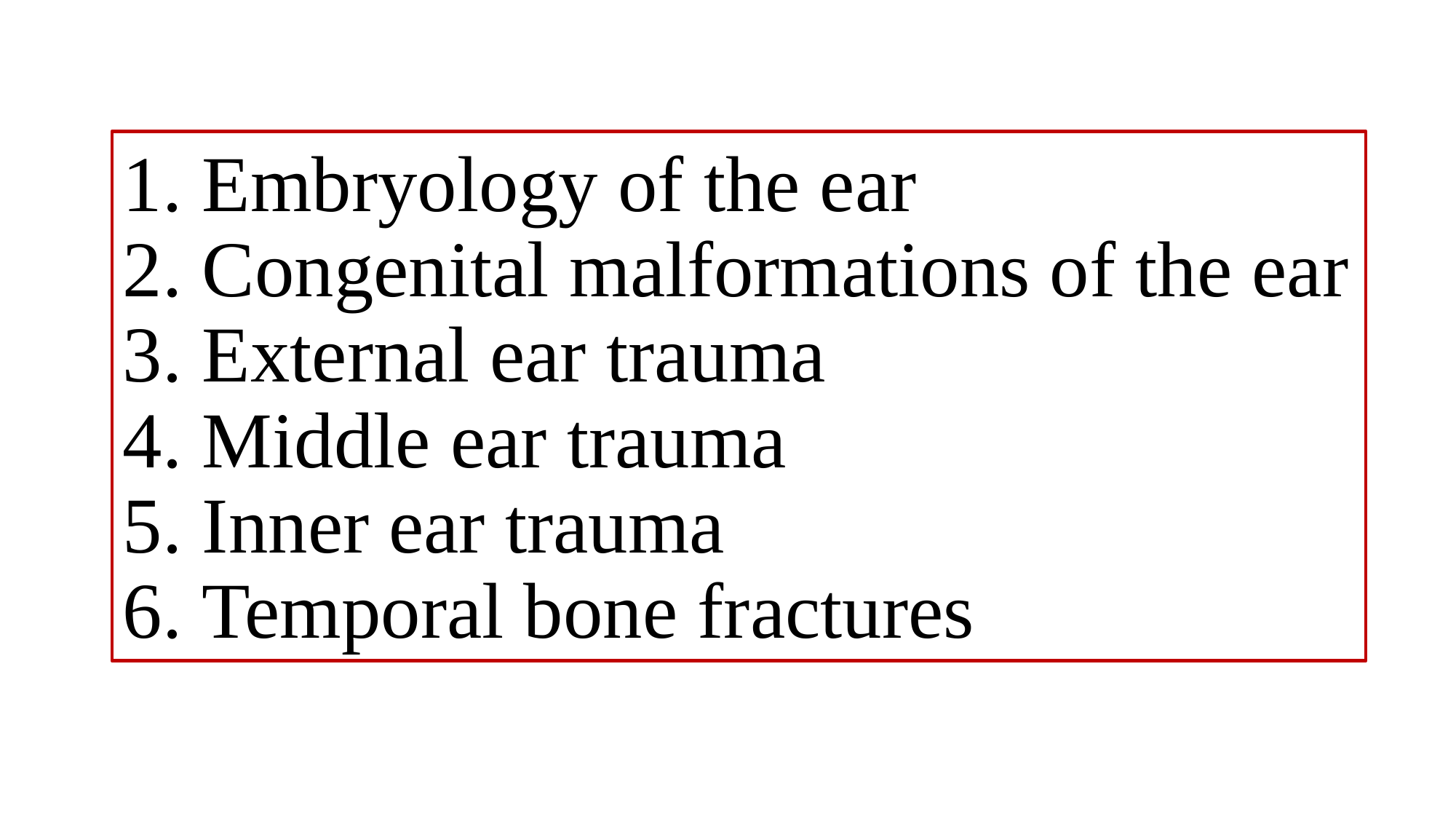

# 1. Embryology of the ear 2. Congenital malformations of the ear 3. External ear trauma 4. Middle ear trauma 5. Inner ear trauma 6. Temporal bone fractures